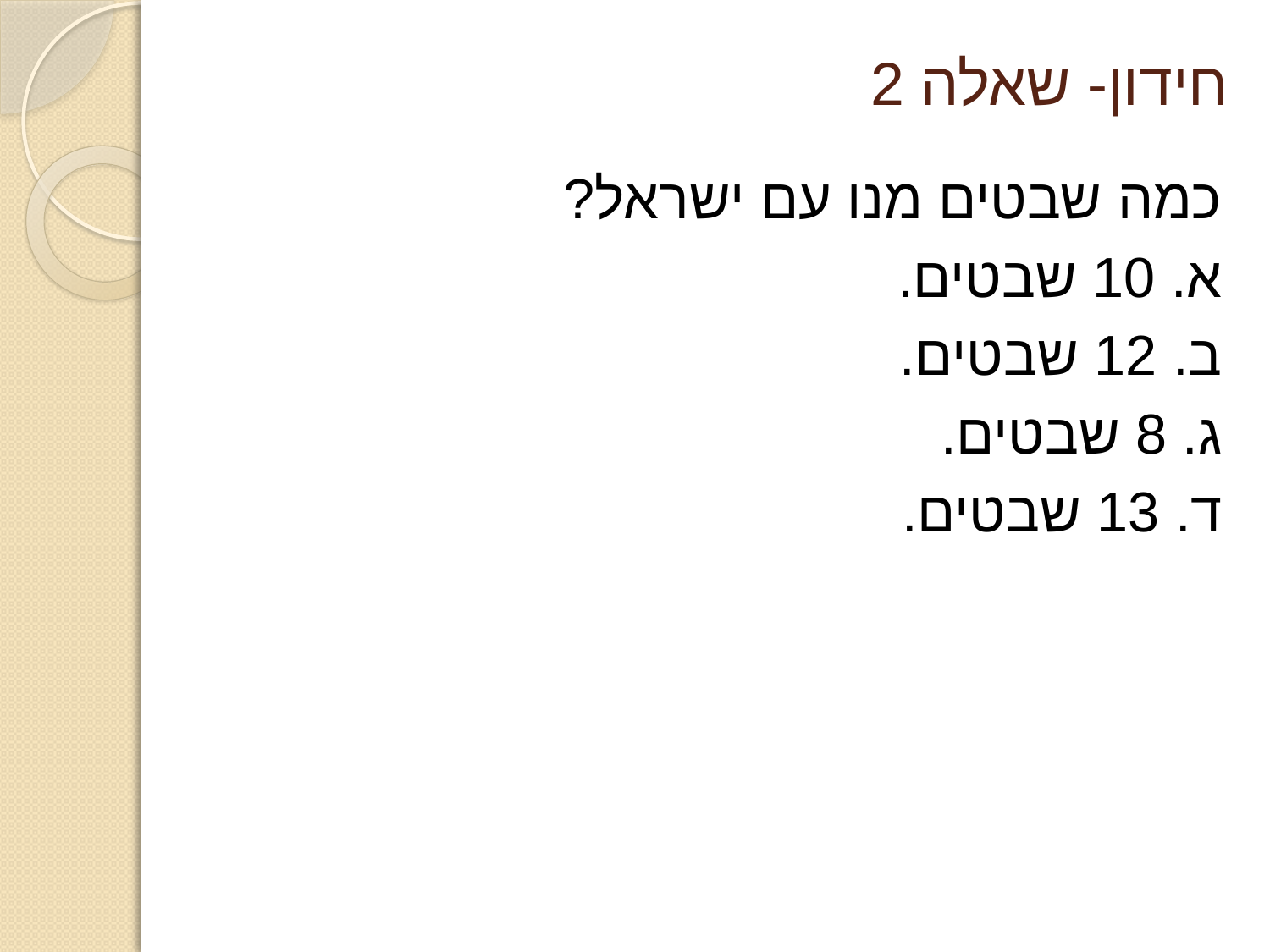

# חידון- שאלה 2
כמה שבטים מנו עם ישראל?
א. 10 שבטים.
ב. 12 שבטים.
ג. 8 שבטים.
ד. 13 שבטים.